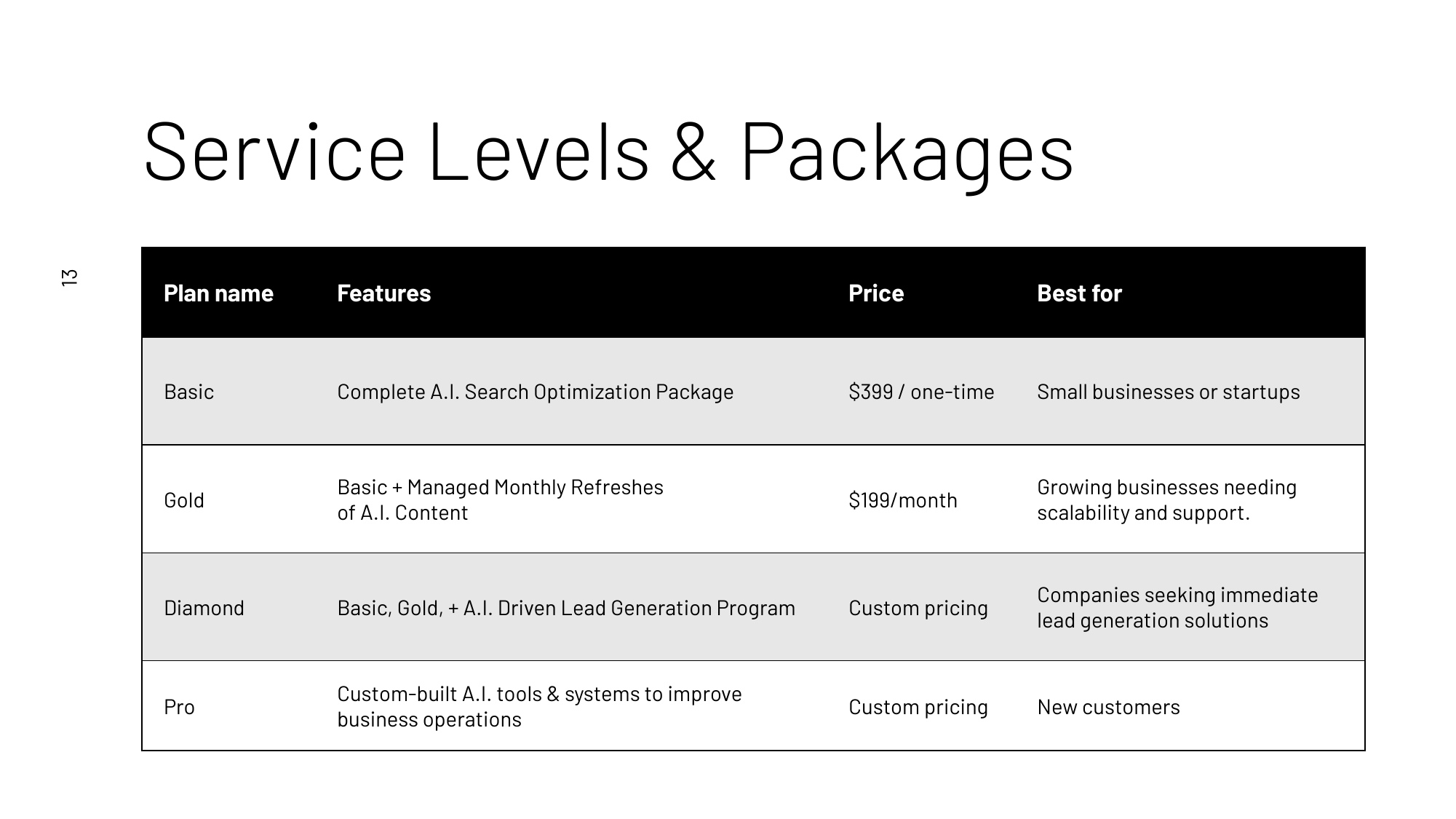

# Service Levels & Packages
| Plan name | Features | Price | Best for |
| --- | --- | --- | --- |
| Basic | Complete A.I. Search Optimization Package | $399 / one-time | Small businesses or startups |
| Gold | Basic + Managed Monthly Refreshes of A.I. Content | $199/month | Growing businesses needing scalability and support. |
| Diamond | Basic, Gold, + A.I. Driven Lead Generation Program | Custom pricing | Companies seeking immediate lead generation solutions |
| Pro | Custom-built A.I. tools & systems to improve business operations | Custom pricing | New customers |
13